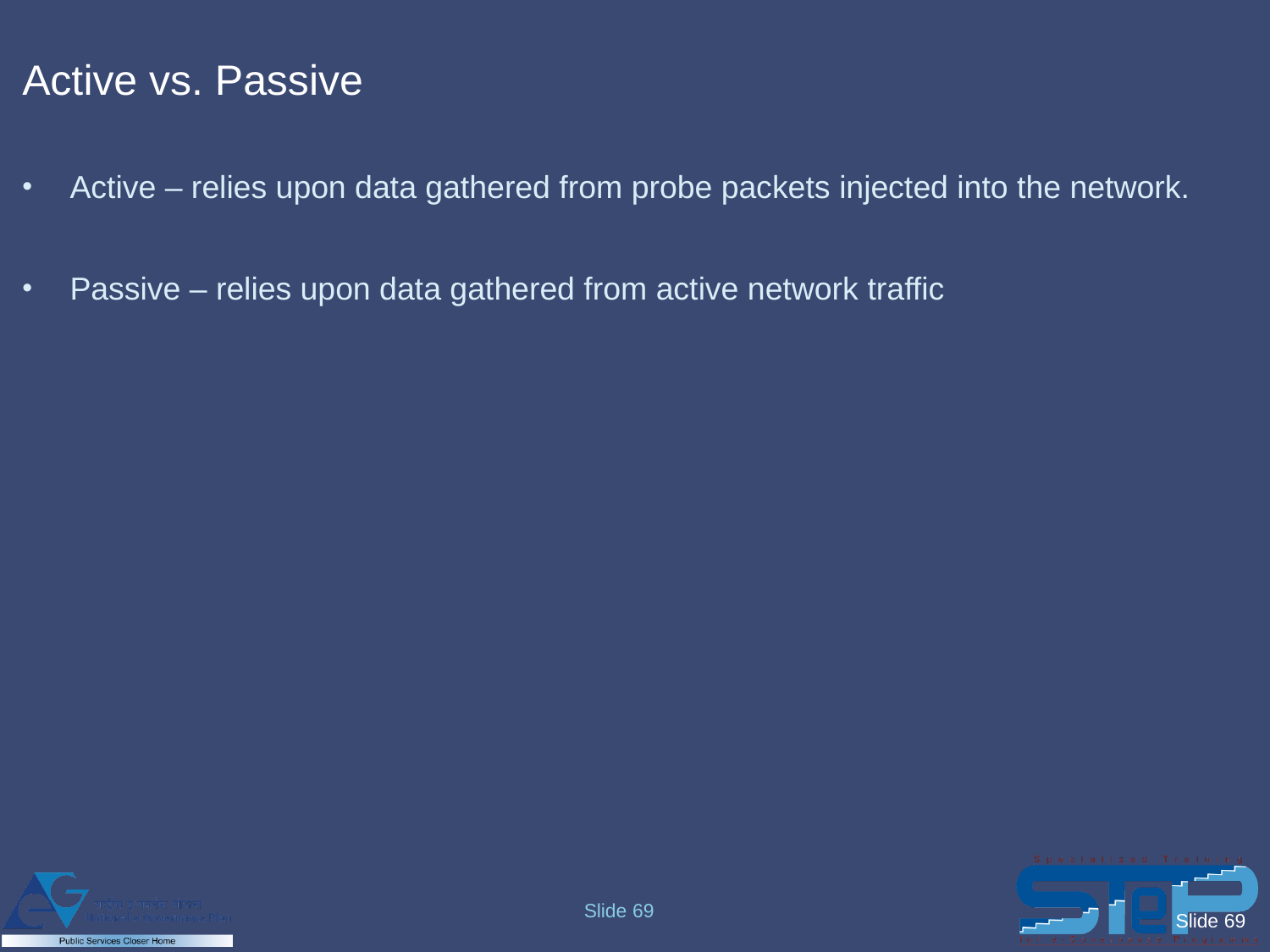

# Active vs. Passive
Active – relies upon data gathered from probe packets injected into the network.

Passive – relies upon data gathered from active network traffic

Slide 69